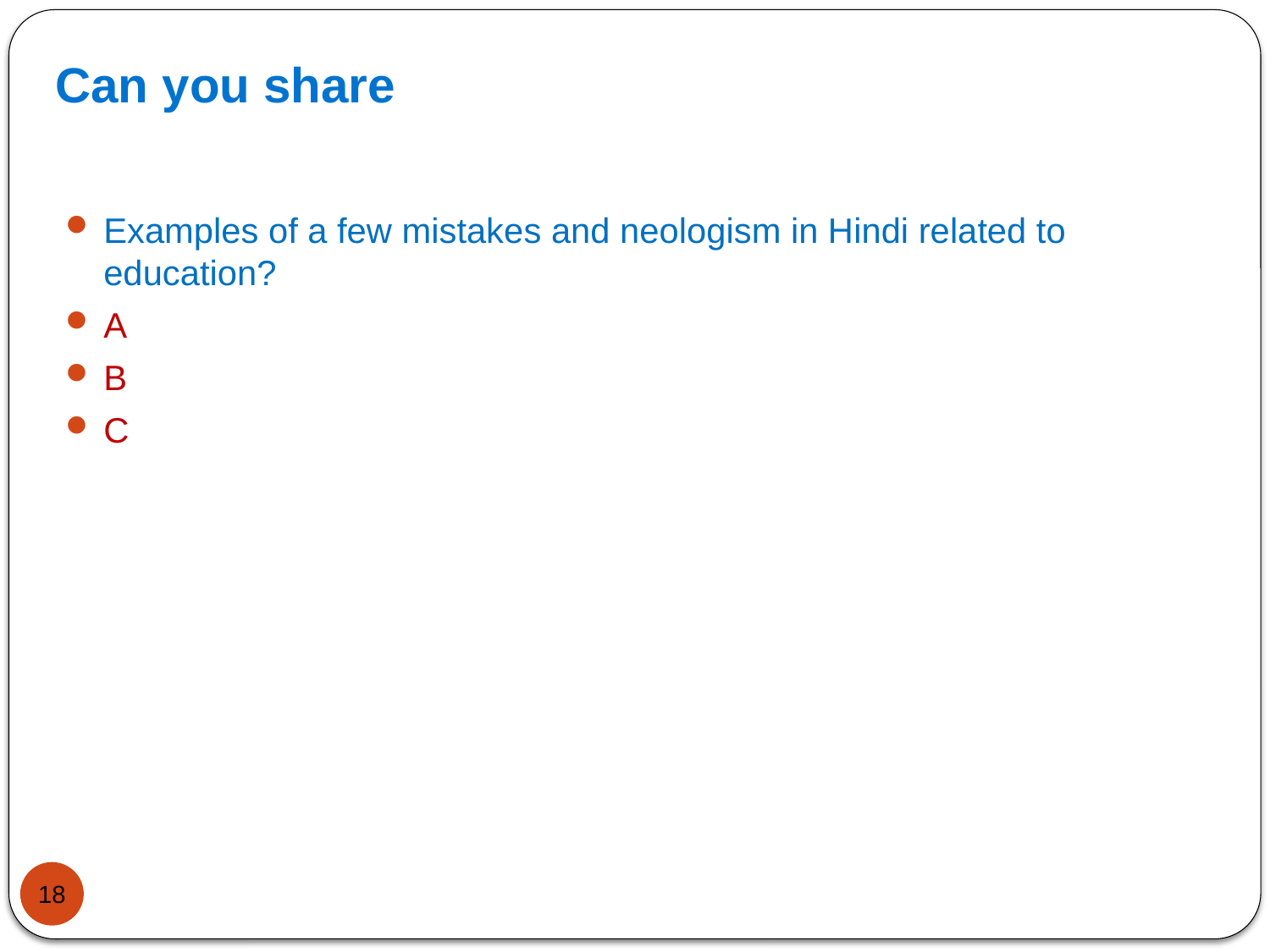

Can you share

Examples of a few mistakes and neologism in Hindi related to education?
A
B
C

18